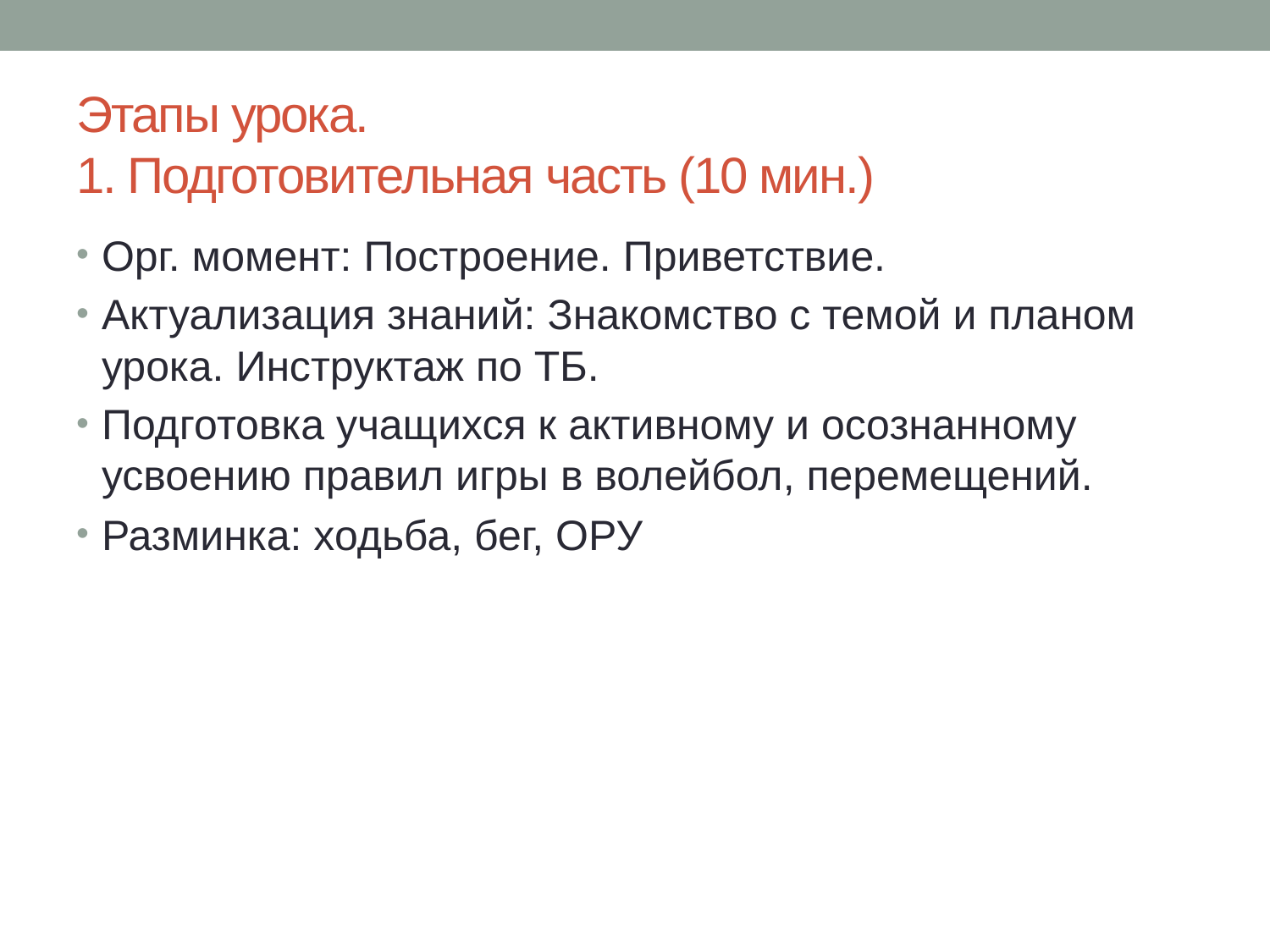

# Этапы урока. 1. Подготовительная часть (10 мин.)
Орг. момент: Построение. Приветствие.
Актуализация знаний: Знакомство с темой и планом урока. Инструктаж по ТБ.
Подготовка учащихся к активному и осознанному усвоению правил игры в волейбол, перемещений.
Разминка: ходьба, бег, ОРУ